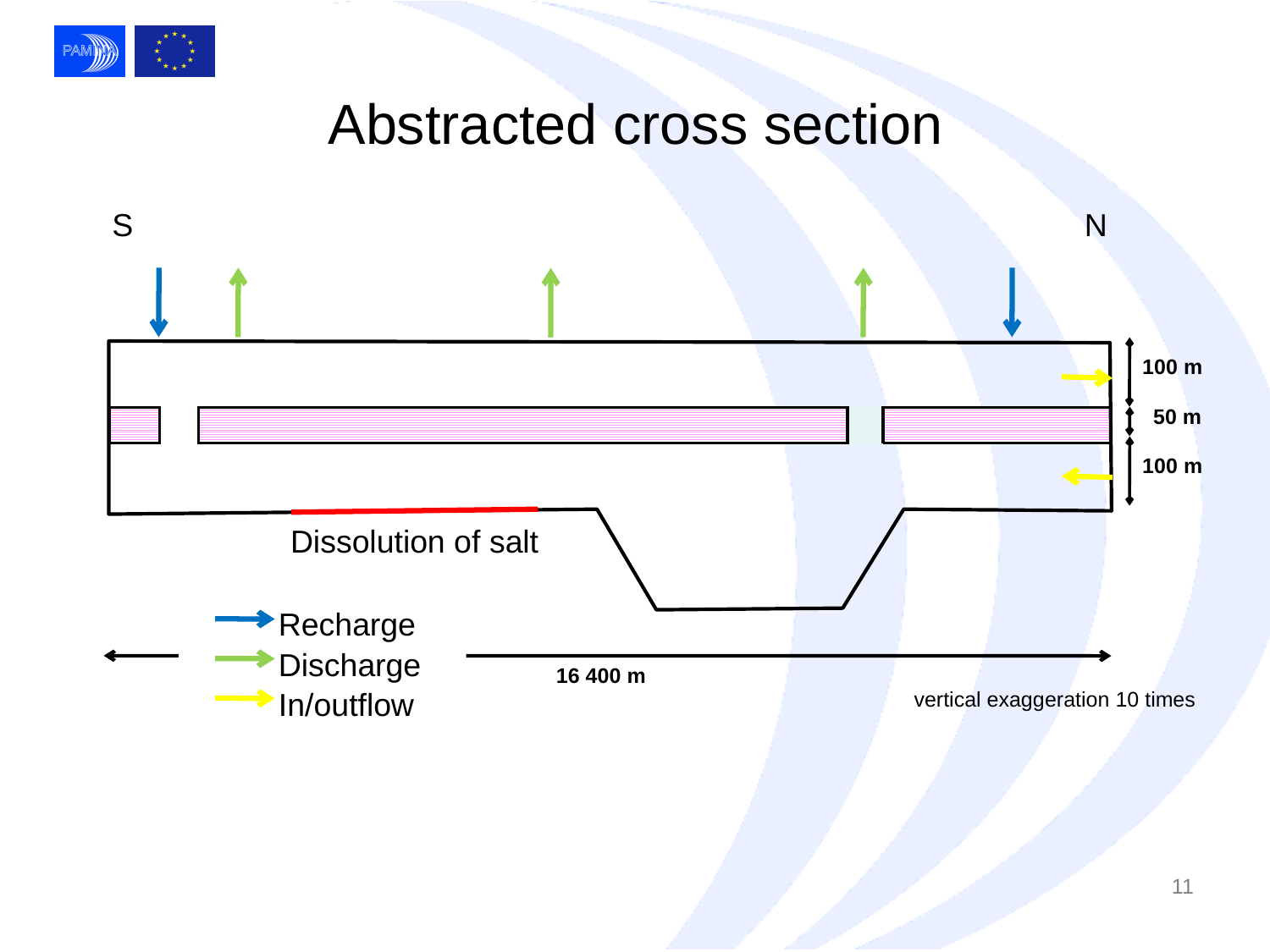

# Abstracted cross section
S
N

100 m
50 m

100 m
Dissolution of salt
Recharge
Discharge
In/outflow

16 400 m
vertical exaggeration 10 times
11